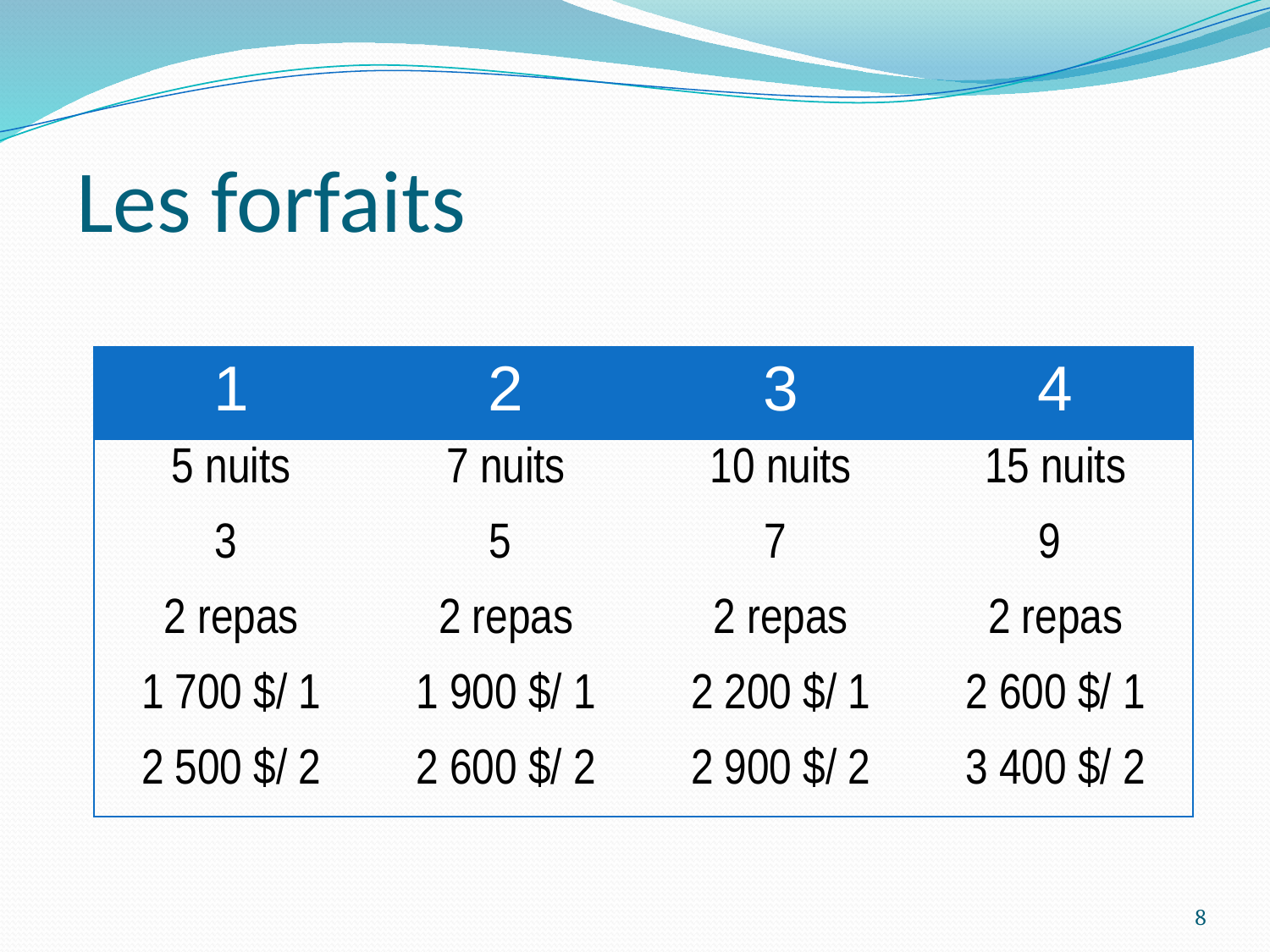

# Les forfaits
| 1 | 2 | 3 | 4 |
| --- | --- | --- | --- |
| 5 nuits | 7 nuits | 10 nuits | 15 nuits |
| 3 | 5 | 7 | 9 |
| 2 repas | 2 repas | 2 repas | 2 repas |
| 1 700 $/ 1 | 1 900 $/ 1 | 2 200 $/ 1 | 2 600 $/ 1 |
| 2 500 $/ 2 | 2 600 $/ 2 | 2 900 $/ 2 | 3 400 $/ 2 |
8